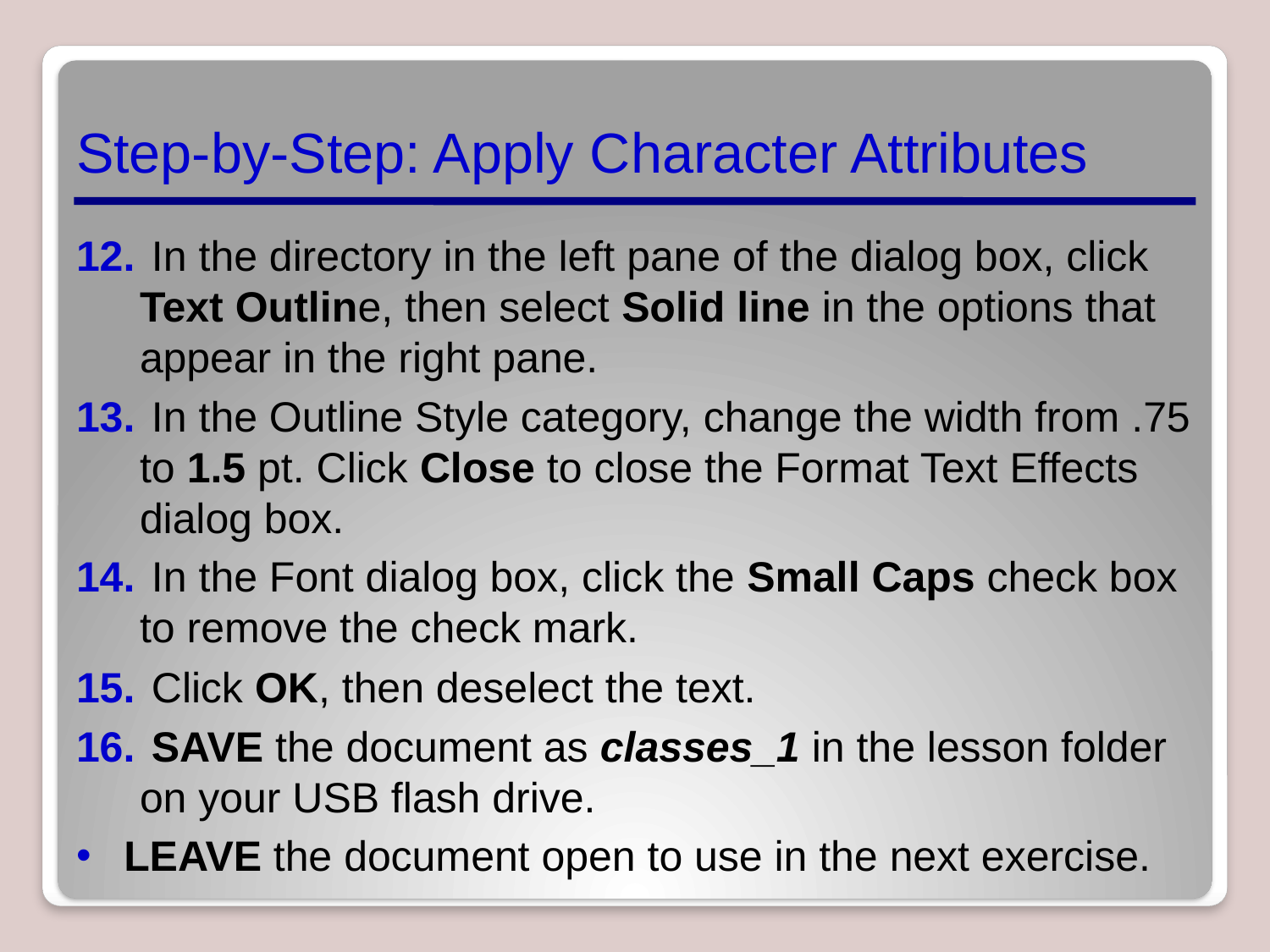

# Step-by-Step: Apply Character Attributes
 In the directory in the left pane of the dialog box, click
Text Outline, then select Solid line in the options that appear in the right pane.
 In the Outline Style category, change the width from .75 to 1.5 pt. Click Close to close the Format Text Effects dialog box.
 In the Font dialog box, click the Small Caps check box to remove the check mark.
 Click OK, then deselect the text.
 SAVE the document as classes_1 in the lesson folder on your USB flash drive.
LEAVE the document open to use in the next exercise.